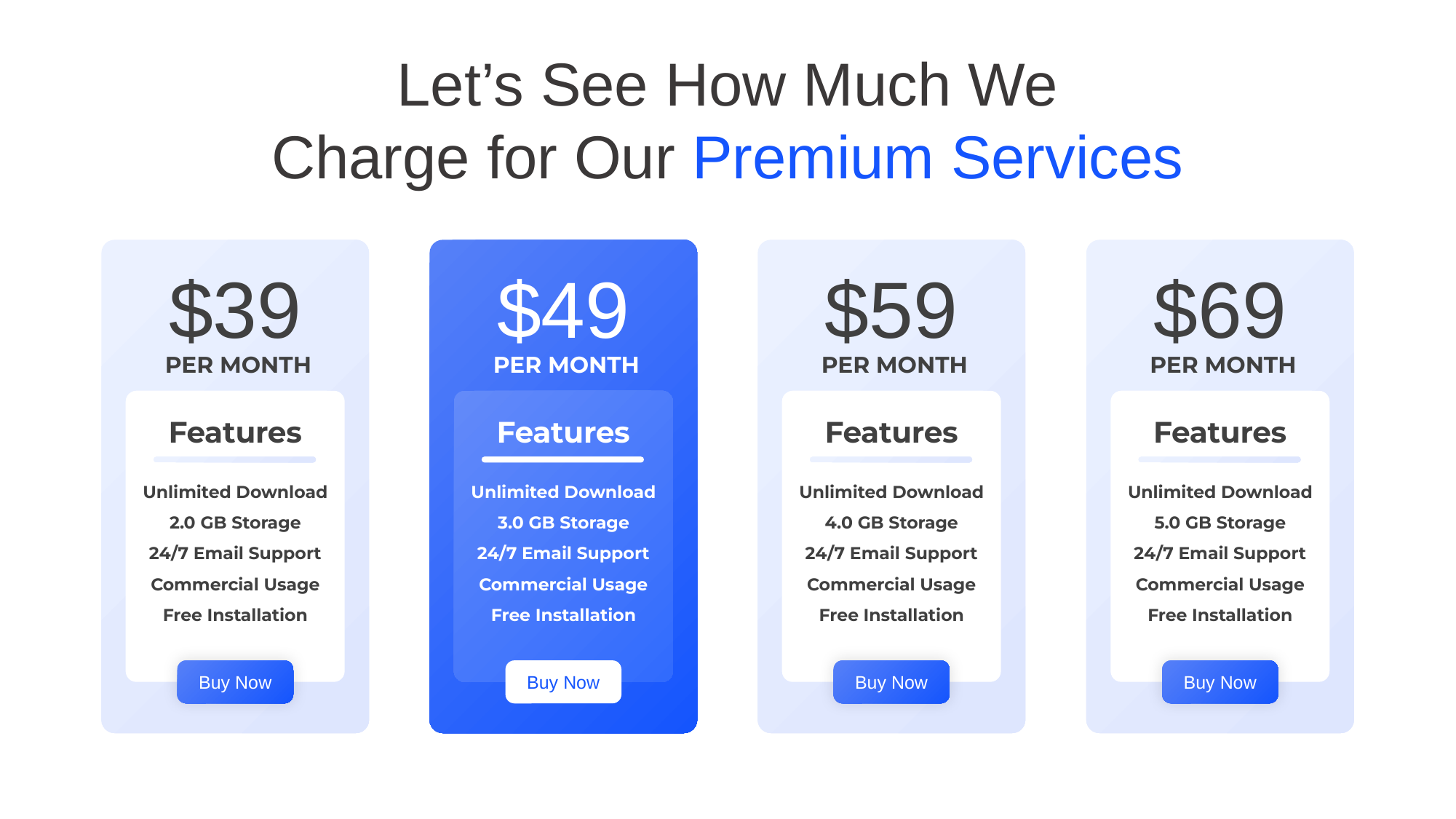

Let’s See How Much We
Charge for Our Premium Services

$39
 PER MONTH

Features

Unlimited Download
2.0 GB Storage
24/7 Email Support
Commercial Usage
Free Installation

Buy Now

$49
 PER MONTH

Features

Unlimited Download
3.0 GB Storage
24/7 Email Support
Commercial Usage
Free Installation

Buy Now

$59
 PER MONTH

Features

Unlimited Download
4.0 GB Storage
24/7 Email Support
Commercial Usage
Free Installation

Buy Now

$69
 PER MONTH

Features

Unlimited Download
5.0 GB Storage
24/7 Email Support
Commercial Usage
Free Installation

Buy Now